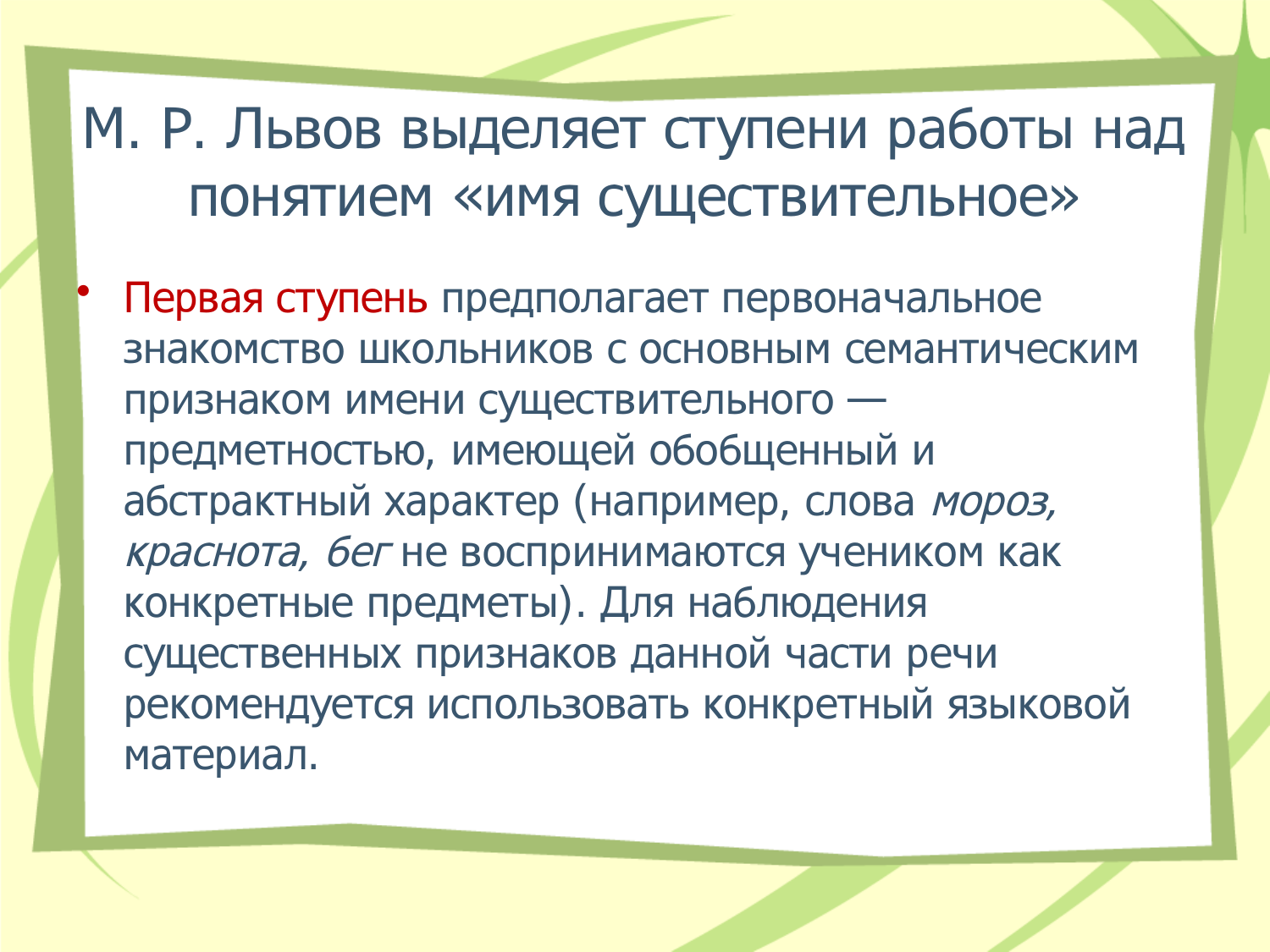

# М. Р. Львов выделяет ступени работы над понятием «имя существительное»
Первая ступень предполагает первоначальное знакомство школьников с основным семантическим признаком имени существительного — предметностью, имеющей обобщенный и абстрактный характер (например, слова мороз, краснота, бег не воспринимаются учеником как конкретные предметы). Для наблюдения существенных признаков данной части речи рекомендуется использовать конкретный языковой материал.